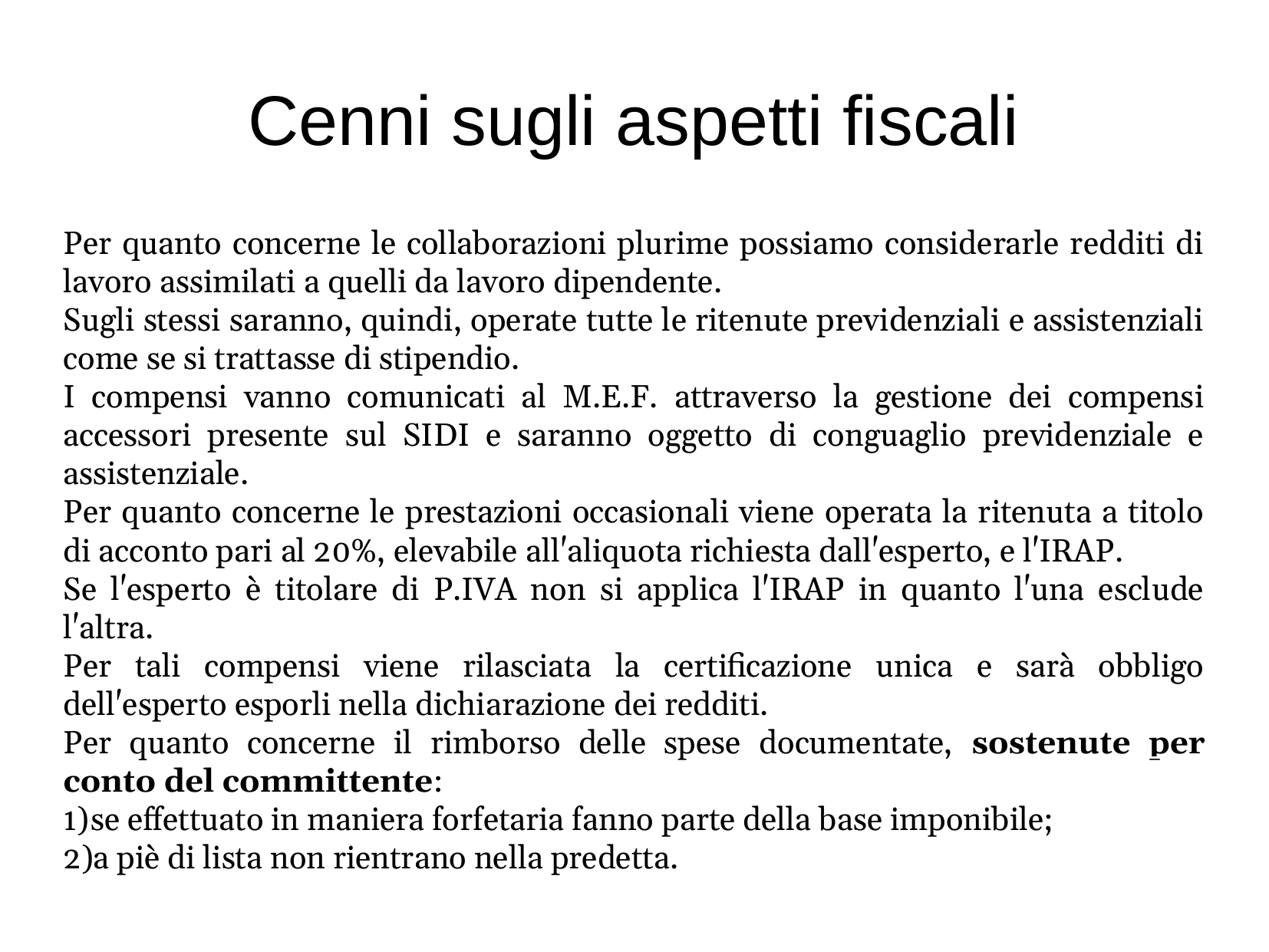

Cenni sugli aspetti fiscali
Per quanto concerne le collaborazioni plurime possiamo considerarle redditi di lavoro assimilati a quelli da lavoro dipendente.
Sugli stessi saranno, quindi, operate tutte le ritenute previdenziali e assistenziali come se si trattasse di stipendio.
I compensi vanno comunicati al M.E.F. attraverso la gestione dei compensi accessori presente sul SIDI e saranno oggetto di conguaglio previdenziale e assistenziale.
Per quanto concerne le prestazioni occasionali viene operata la ritenuta a titolo di acconto pari al 20%, elevabile all'aliquota richiesta dall'esperto, e l'IRAP.
Se l'esperto è titolare di P.IVA non si applica l'IRAP in quanto l'una esclude l'altra.
Per tali compensi viene rilasciata la certificazione unica e sarà obbligo dell'esperto esporli nella dichiarazione dei redditi.
Per quanto concerne il rimborso delle spese documentate, sostenute per conto del committente:
se effettuato in maniera forfetaria fanno parte della base imponibile;
a piè di lista non rientrano nella predetta.